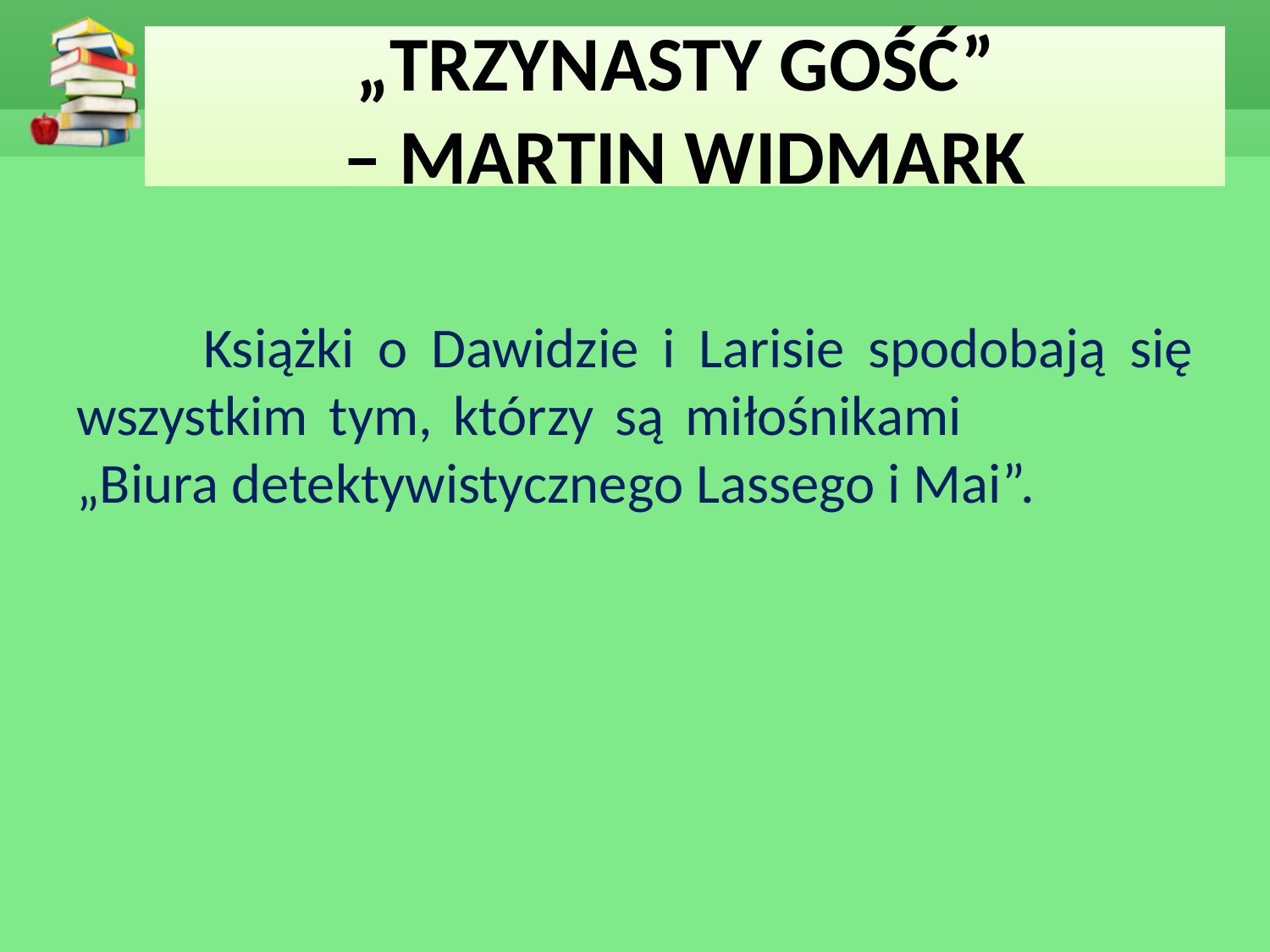

# „TRZYNASTY GOŚĆ” – MARTIN WIDMARK

	Książki o Dawidzie i Larisie spodobają się wszystkim tym, którzy są miłośnikami            „Biura detektywistycznego Lassego i Mai”.